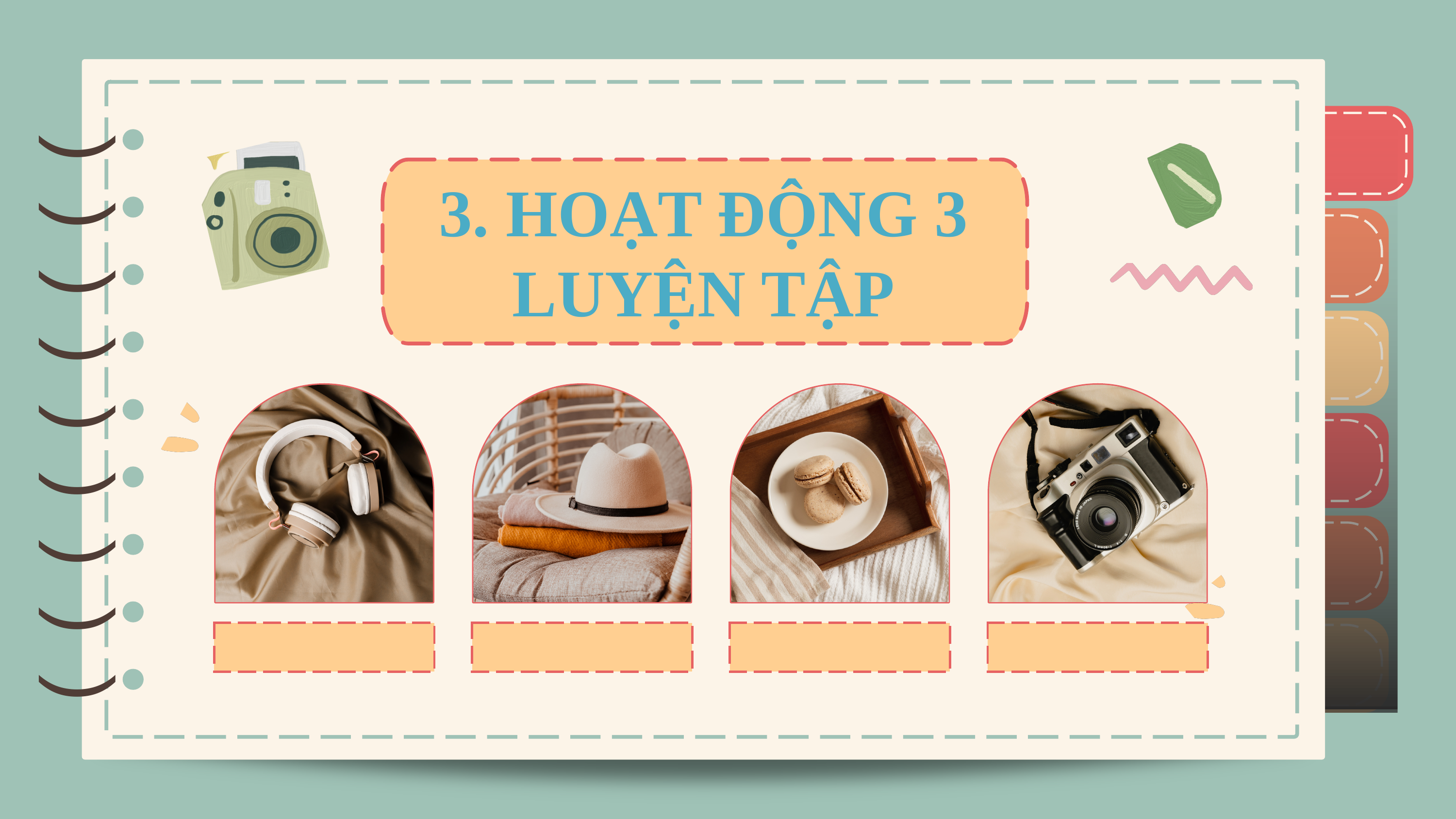

)
)
)
)
)
)
)
)
)

)
)
)
)
)
)
)
)
)

3. HOẠT ĐỘNG 3 LUYỆN TẬP